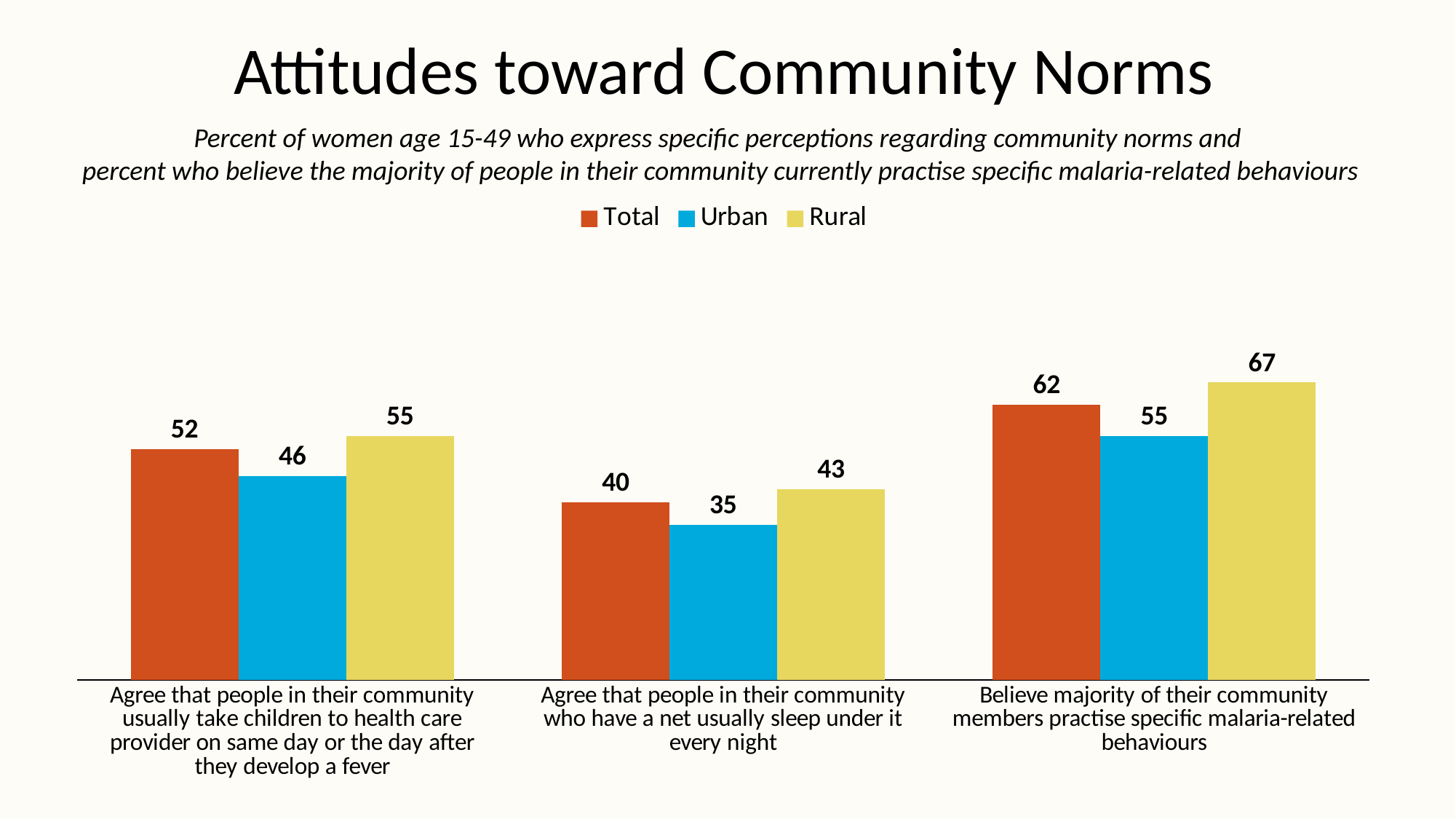

# Attitudes toward Community Norms
Percent of women age 15-49 who express specific perceptions regarding community norms and
percent who believe the majority of people in their community currently practise specific malaria-related behaviours

### Chart

| Category | Total | Urban | Rural |
|---|---|---|---|
| Agree that people in their community usually take children to health care provider on same day or the day after they develop a fever | 52.0 | 46.0 | 55.0 |
| Agree that people in their community who have a net usually sleep under it every night | 40.0 | 35.0 | 43.0 |
| Believe majority of their community members practise specific malaria-related behaviours | 62.0 | 55.0 | 67.0 |